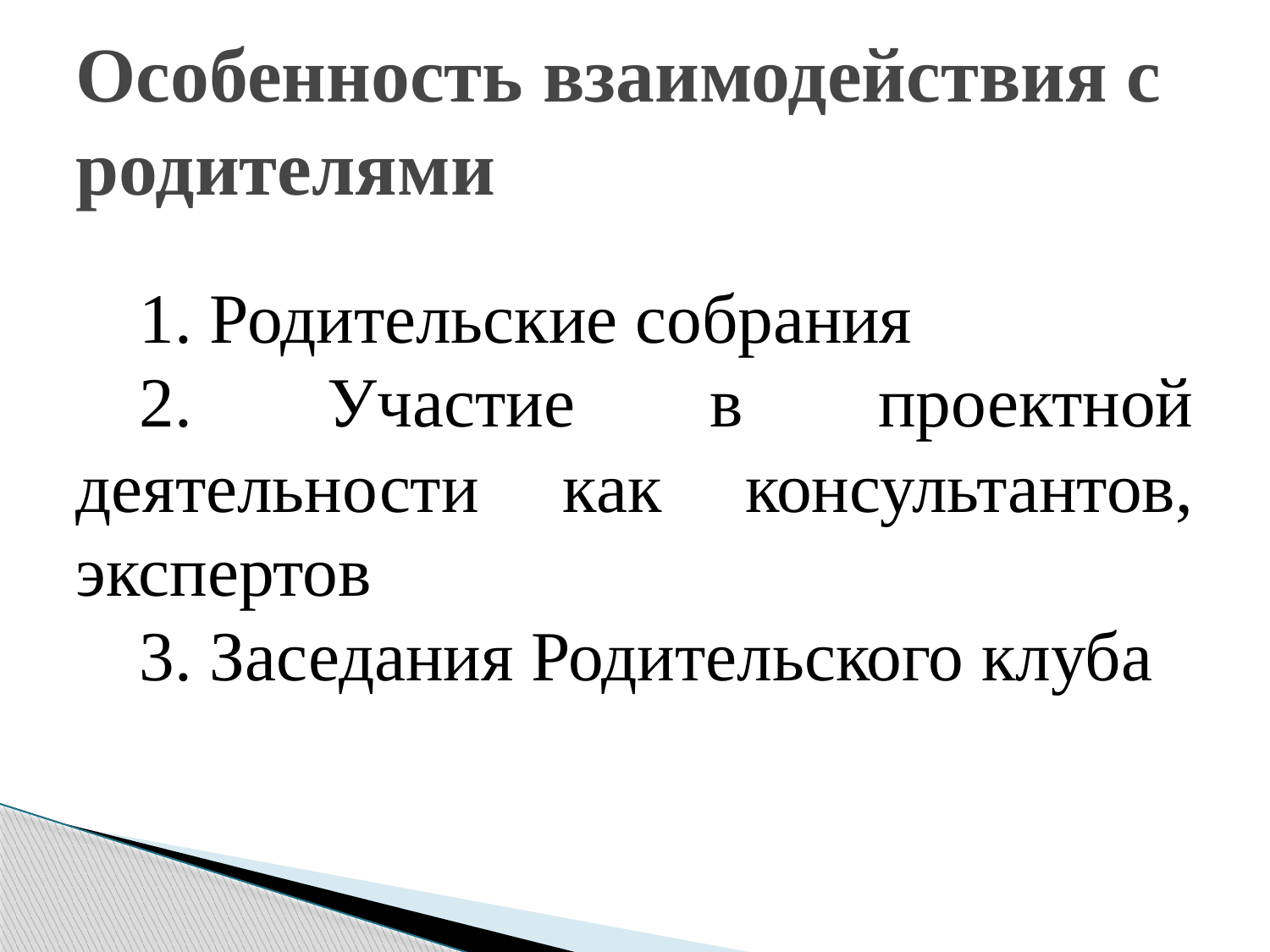

# Особенность взаимодействия с родителями
1. Родительские собрания
2. Участие в проектной деятельности как консультантов, экспертов
3. Заседания Родительского клуба